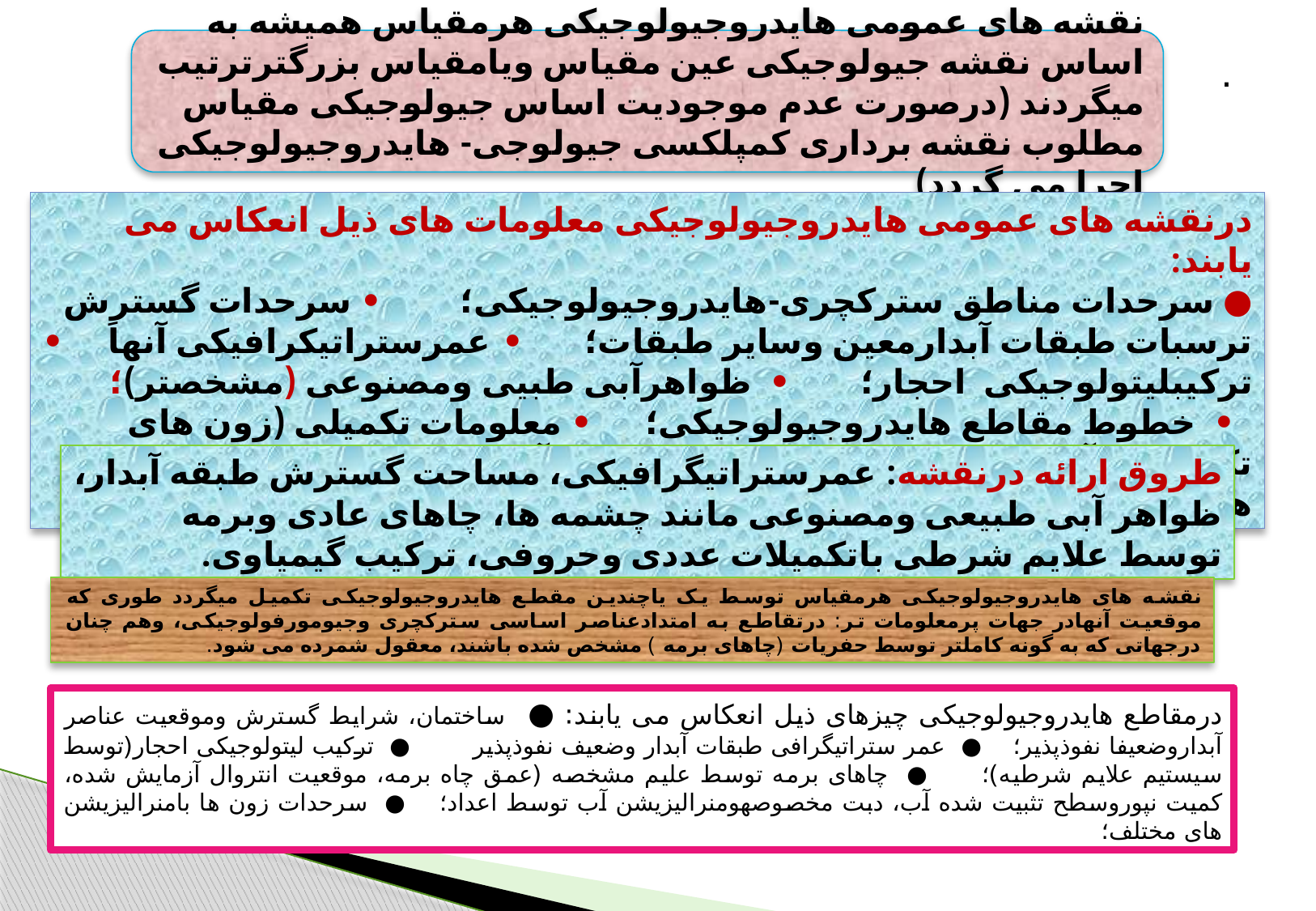

نقشه های عمومی هایدروجیولوجیکی هرمقیاس همیشه به اساس نقشه جیولوجیکی عین مقیاس ویامقیاس بزرگترترتیب میگردند (درصورت عدم موجودیت اساس جیولوجیکی مقیاس مطلوب نقشه برداری کمپلکسی جیولوجی- هایدروجیولوجیکی اجرا می گردد)
.
درنقشه های عمومی هایدروجیولوجیکی معلومات های ذیل انعکاس می یابند:
● سرحدات مناطق سترکچری-هایدروجیولوجیکی؛         • سرحدات گسترش ترسبات طبقات آبدارمعین وسایر طبقات؛       • عمرستراتیکرافیکی آنهاَ     • ترکیبلیتولوجیکی  احجار؛        •  ظواهرآبی طبیی ومصنوعی (مشخصتر)؛          •  خطوط مقاطع هایدروجیولوجیکی؛      • معلومات تکمیلی (زون های تکتونیکی آبدار،سرحدات ساحه تغذیه وتخلیه آبهای زیرزمینی، هایدروایزوهپس ها، ایزولاین های منرالیزیشن وغیر)؛
طروق ارائه درنقشه: عمرستراتیگرافیکی، مساحت گسترش طبقه آبدار، ظواهر آبی طبیعی ومصنوعی مانند چشمه ها، چاهای عادی وبرمه توسط علایم شرطی باتکمیلات عددی وحروفی، ترکیب گیمیاوی.
نقشه های هایدروجیولوجیکی هرمقیاس توسط یک یاچندین مقطع هایدروجیولوجیکی تکمیل میگردد طوری که موقعیت آنهادر جهات پرمعلومات تر: درتقاطع به امتدادعناصر اساسی سترکچری وجیومورفولوجیکی، وهم چنان درجهاتی که به گونه کاملتر توسط حفریات (چاهای برمه ) مشخص شده باشند، معقول شمرده می شود.
درمقاطع هایدروجیولوجیکی چیزهای ذیل انعکاس می یابند: ●  ساختمان، شرایط گسترش وموقعیت عناصر آبداروضعیفا نفوذپذیر؛    ●  عمر ستراتیگرافی طبقات آبدار وضعیف نفوذپذیر        ●  ترکیب لیتولوجیکی احجار(توسط سیستیم علایم شرطیه)؛      ●  چاهای برمه توسط علیم مشخصه (عمق چاه برمه، موقعیت انتروال آزمایش شده، کمیت نپوروسطح تثبیت شده آب، دبت مخصوصهومنرالیزیشن آب توسط اعداد؛    ●  سرحدات زون ها بامنرالیزیشن های مختلف؛